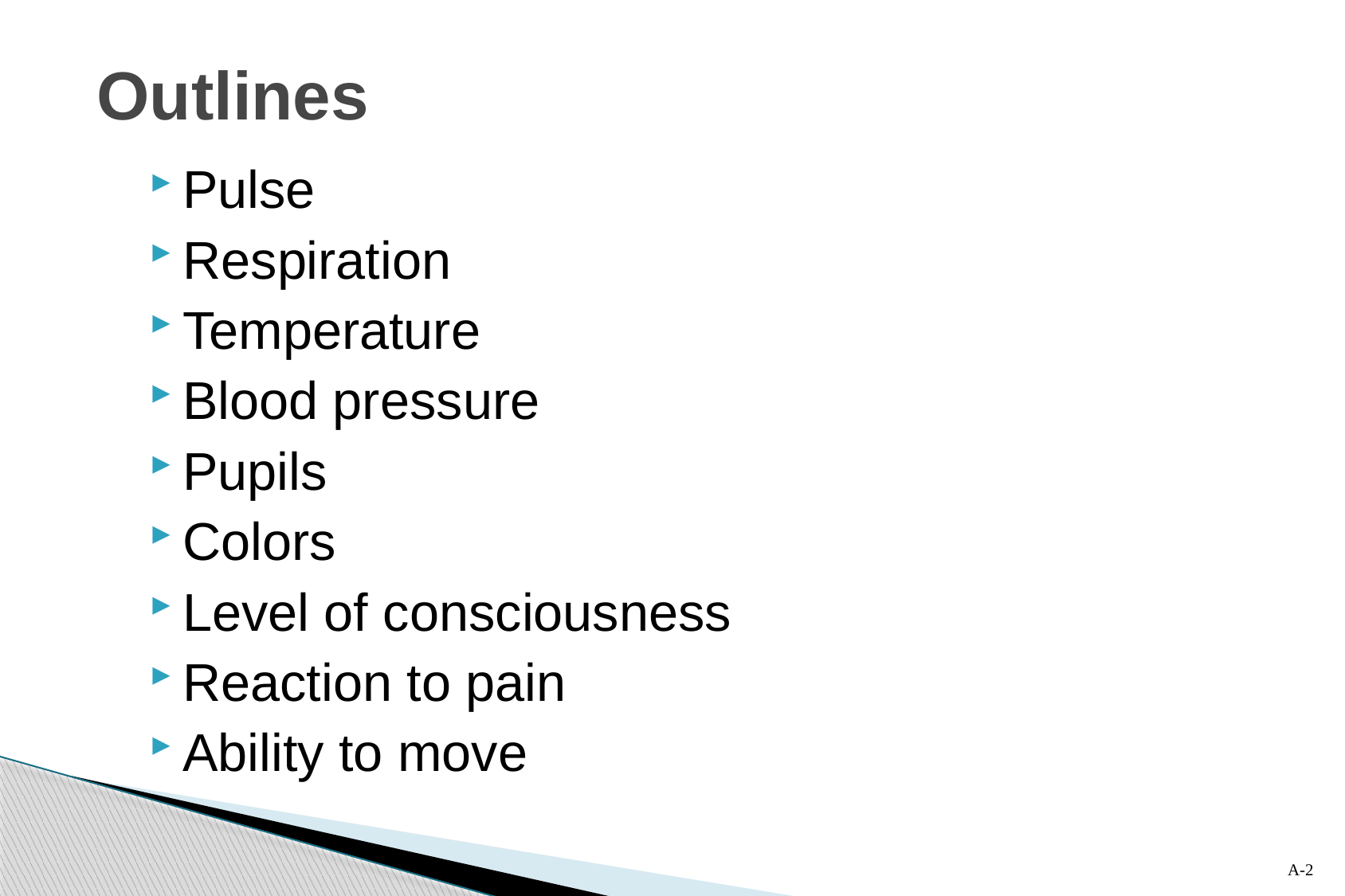

# Outlines
Pulse
Respiration
Temperature
Blood pressure
Pupils
Colors
Level of consciousness
Reaction to pain
Ability to move
A-2